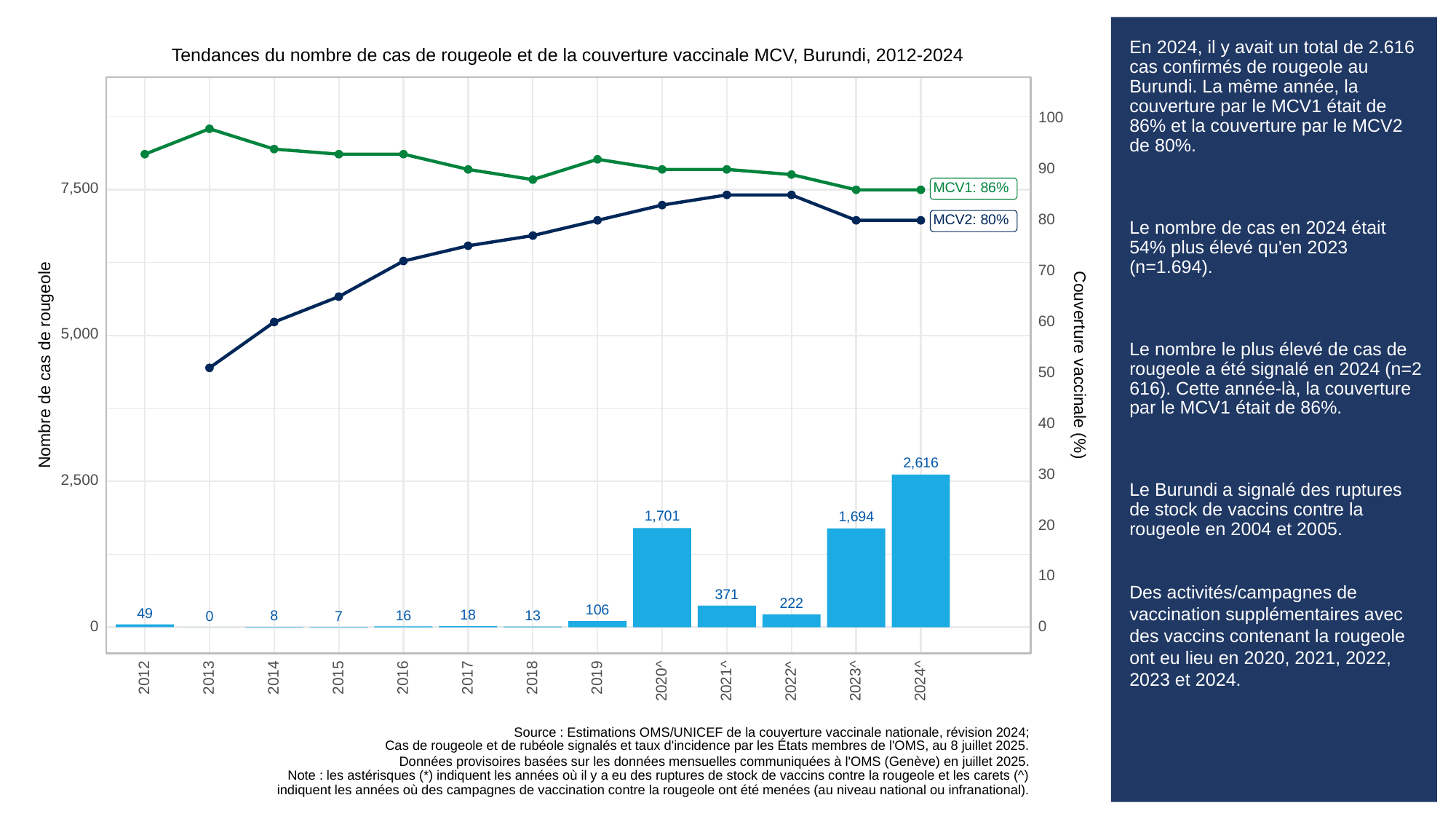

# En 2024, il y avait un total de 2.616 cas confirmés de rougeole au Burundi. La même année, la couverture par le MCV1 était de 86% et la couverture par le MCV2 de 80%.

Le nombre de cas en 2024 était 54% plus élevé qu'en 2023 (n=1.694).

Le nombre le plus élevé de cas de rougeole a été signalé en 2024 (n=2 616). Cette année-là, la couverture par le MCV1 était de 86%.

Le Burundi a signalé des ruptures de stock de vaccins contre la rougeole en 2004 et 2005.

Des activités/campagnes de vaccination supplémentaires avec des vaccins contenant la rougeole ont eu lieu en 2020, 2021, 2022, 2023 et 2024.

Tendances du nombre de cas de rougeole et de la couverture vaccinale MCV, Burundi, 2012-2024

100

90

7,500
MCV1: 86%

80
MCV2: 80%

70

60

5,000

Couverture vaccinale (%)
Nombre de cas de rougeole

50

40
2,616
30
2,500

1,701
1,694
20

10
371
222
106

49
18
16
13
8
7
0

0
0

2013
2012
2014
2015
2016
2017
2018
2019
2023^
2020^
2021^
2022^
2024^
Source : Estimations OMS/UNICEF de la couverture vaccinale nationale, révision 2024;
Cas de rougeole et de rubéole signalés et taux d'incidence par les États membres de l'OMS, au 8 juillet 2025.
Données provisoires basées sur les données mensuelles communiquées à l'OMS (Genève) en juillet 2025.
Note : les astérisques (*) indiquent les années où il y a eu des ruptures de stock de vaccins contre la rougeole et les carets (^)
indiquent les années où des campagnes de vaccination contre la rougeole ont été menées (au niveau national ou infranational).